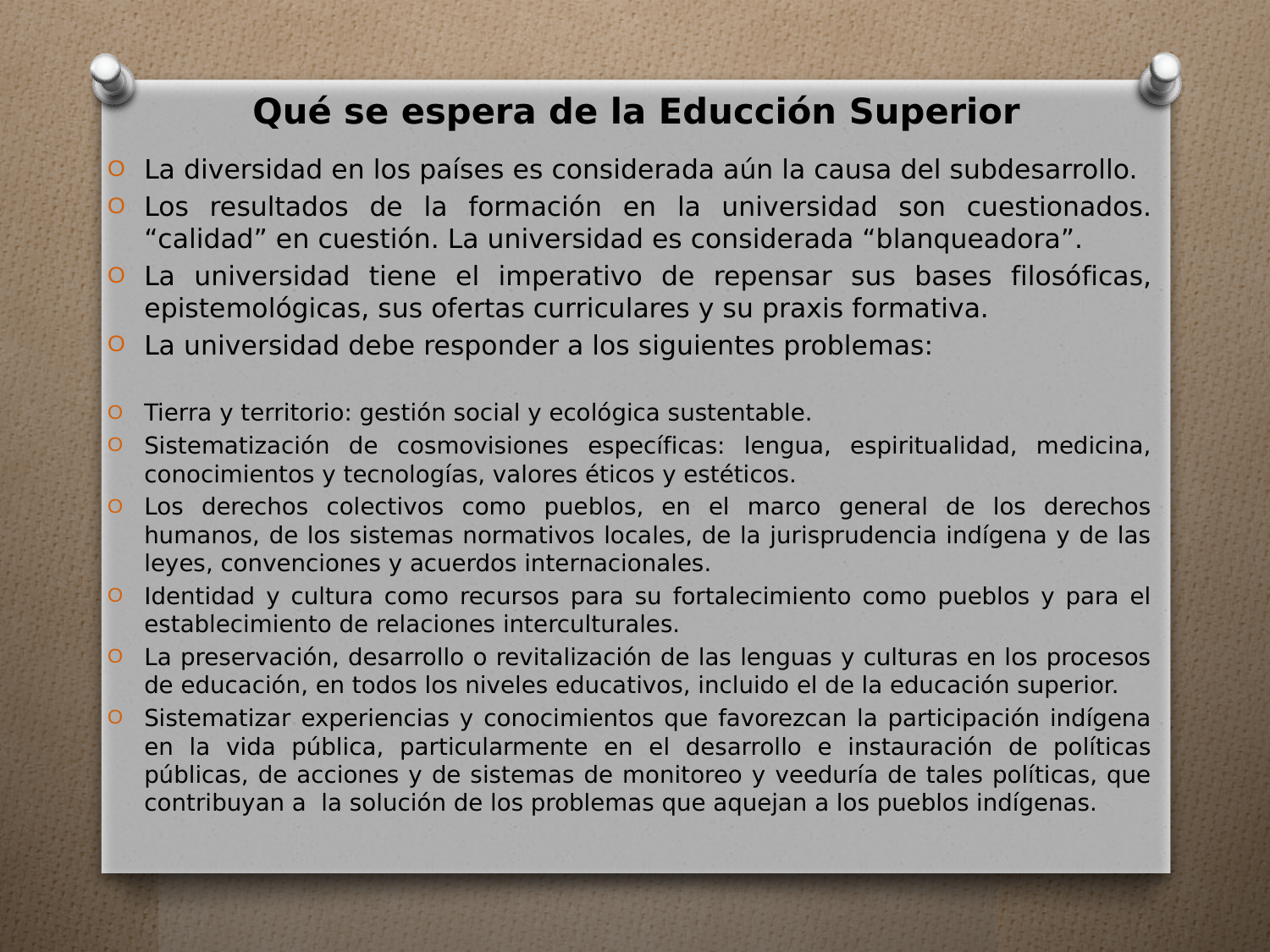

# Qué se espera de la Educción Superior
La diversidad en los países es considerada aún la causa del subdesarrollo.
Los resultados de la formación en la universidad son cuestionados. “calidad” en cuestión. La universidad es considerada “blanqueadora”.
La universidad tiene el imperativo de repensar sus bases filosóficas, epistemológicas, sus ofertas curriculares y su praxis formativa.
La universidad debe responder a los siguientes problemas:

Tierra y territorio: gestión social y ecológica sustentable.
Sistematización de cosmovisiones específicas: lengua, espiritualidad, medicina, conocimientos y tecnologías, valores éticos y estéticos.
Los derechos colectivos como pueblos, en el marco general de los derechos humanos, de los sistemas normativos locales, de la jurisprudencia indígena y de las leyes, convenciones y acuerdos internacionales.
Identidad y cultura como recursos para su fortalecimiento como pueblos y para el establecimiento de relaciones interculturales.
La preservación, desarrollo o revitalización de las lenguas y culturas en los procesos de educación, en todos los niveles educativos, incluido el de la educación superior.
Sistematizar experiencias y conocimientos que favorezcan la participación indígena en la vida pública, particularmente en el desarrollo e instauración de políticas públicas, de acciones y de sistemas de monitoreo y veeduría de tales políticas, que contribuyan a  la solución de los problemas que aquejan a los pueblos indígenas.